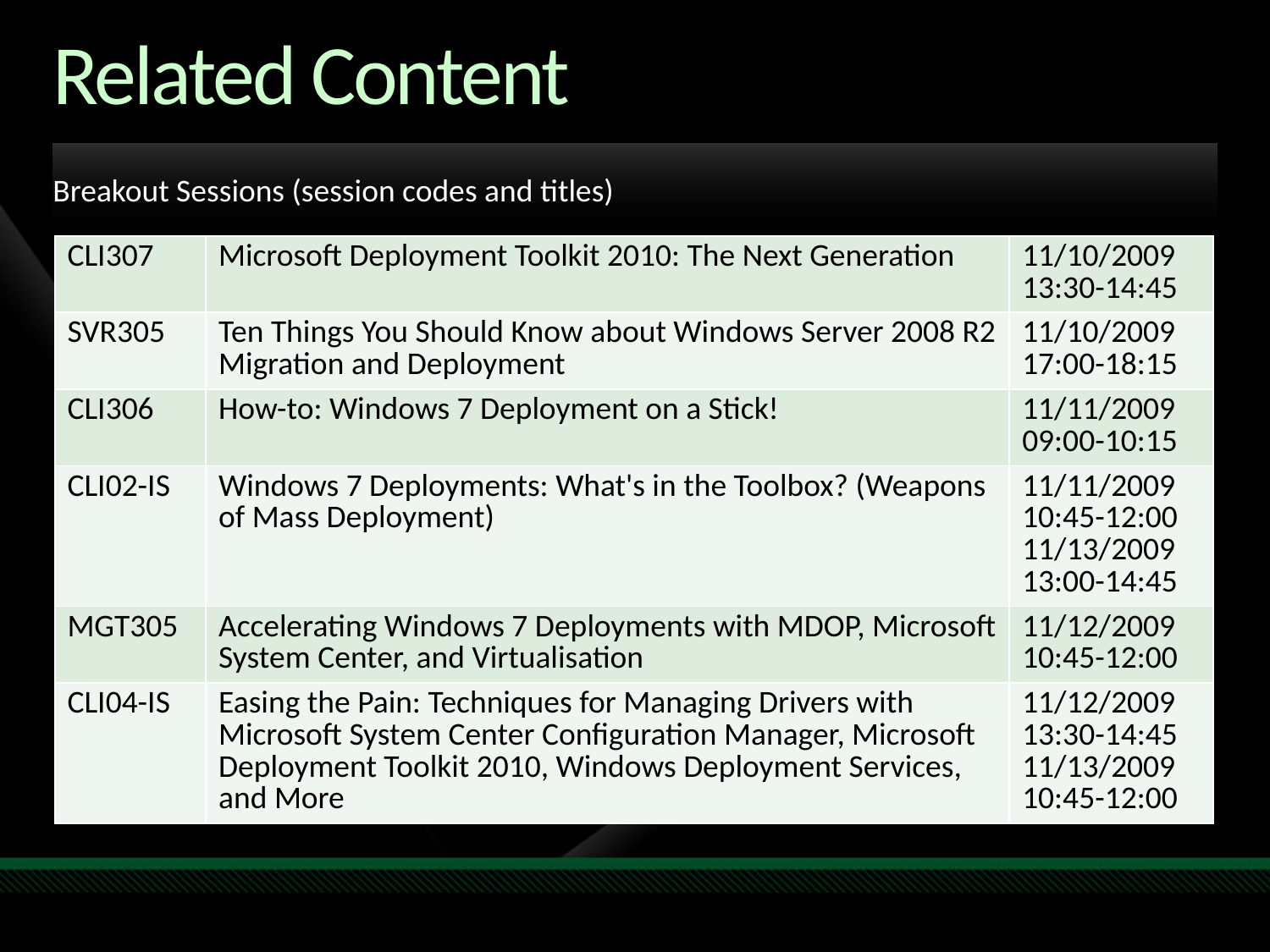

# Related Content
Breakout Sessions (session codes and titles)
| CLI307 | Microsoft Deployment Toolkit 2010: The Next Generation | 11/10/2009 13:30-14:45 |
| --- | --- | --- |
| SVR305 | Ten Things You Should Know about Windows Server 2008 R2 Migration and Deployment | 11/10/2009 17:00-18:15 |
| CLI306 | How-to: Windows 7 Deployment on a Stick! | 11/11/2009 09:00-10:15 |
| CLI02-IS | Windows 7 Deployments: What's in the Toolbox? (Weapons of Mass Deployment) | 11/11/2009 10:45-12:00 11/13/2009 13:00-14:45 |
| MGT305 | Accelerating Windows 7 Deployments with MDOP, Microsoft System Center, and Virtualisation | 11/12/2009 10:45-12:00 |
| CLI04-IS | Easing the Pain: Techniques for Managing Drivers with Microsoft System Center Configuration Manager, Microsoft Deployment Toolkit 2010, Windows Deployment Services, and More | 11/12/2009 13:30-14:45 11/13/2009 10:45-12:00 |